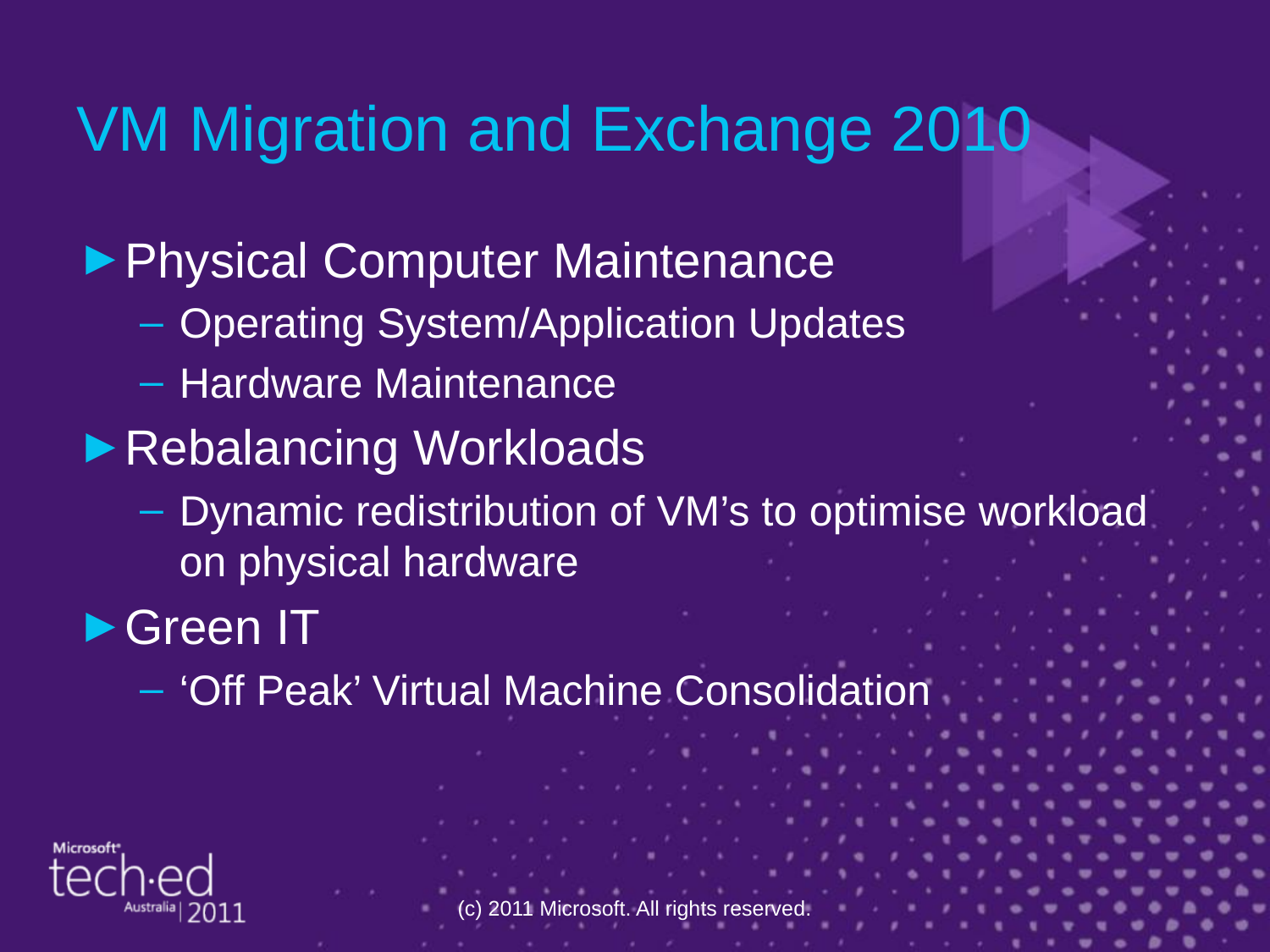

# VM Migration and Exchange 2010
Physical Computer Maintenance
Operating System/Application Updates
Hardware Maintenance
Rebalancing Workloads
Dynamic redistribution of VM’s to optimise workload on physical hardware
Green IT
‘Off Peak’ Virtual Machine Consolidation

(c) 2011 Microsoft. All rights reserved.